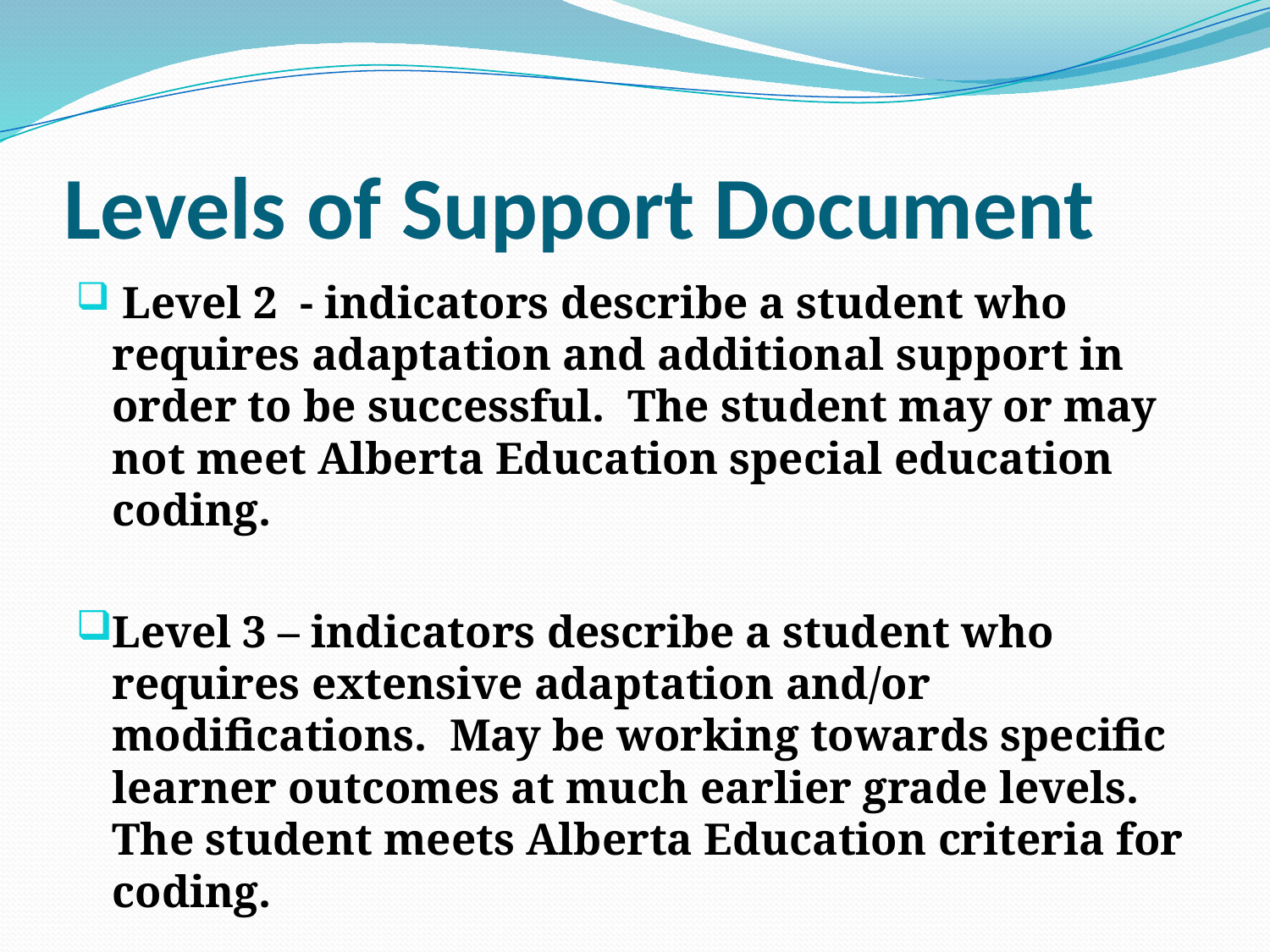

# Levels of Support Document
 Level 2  - indicators describe a student who requires adaptation and additional support in order to be successful.  The student may or may not meet Alberta Education special education coding.

Level 3 – indicators describe a student who requires extensive adaptation and/or modifications.  May be working towards specific learner outcomes at much earlier grade levels.  The student meets Alberta Education criteria for coding.